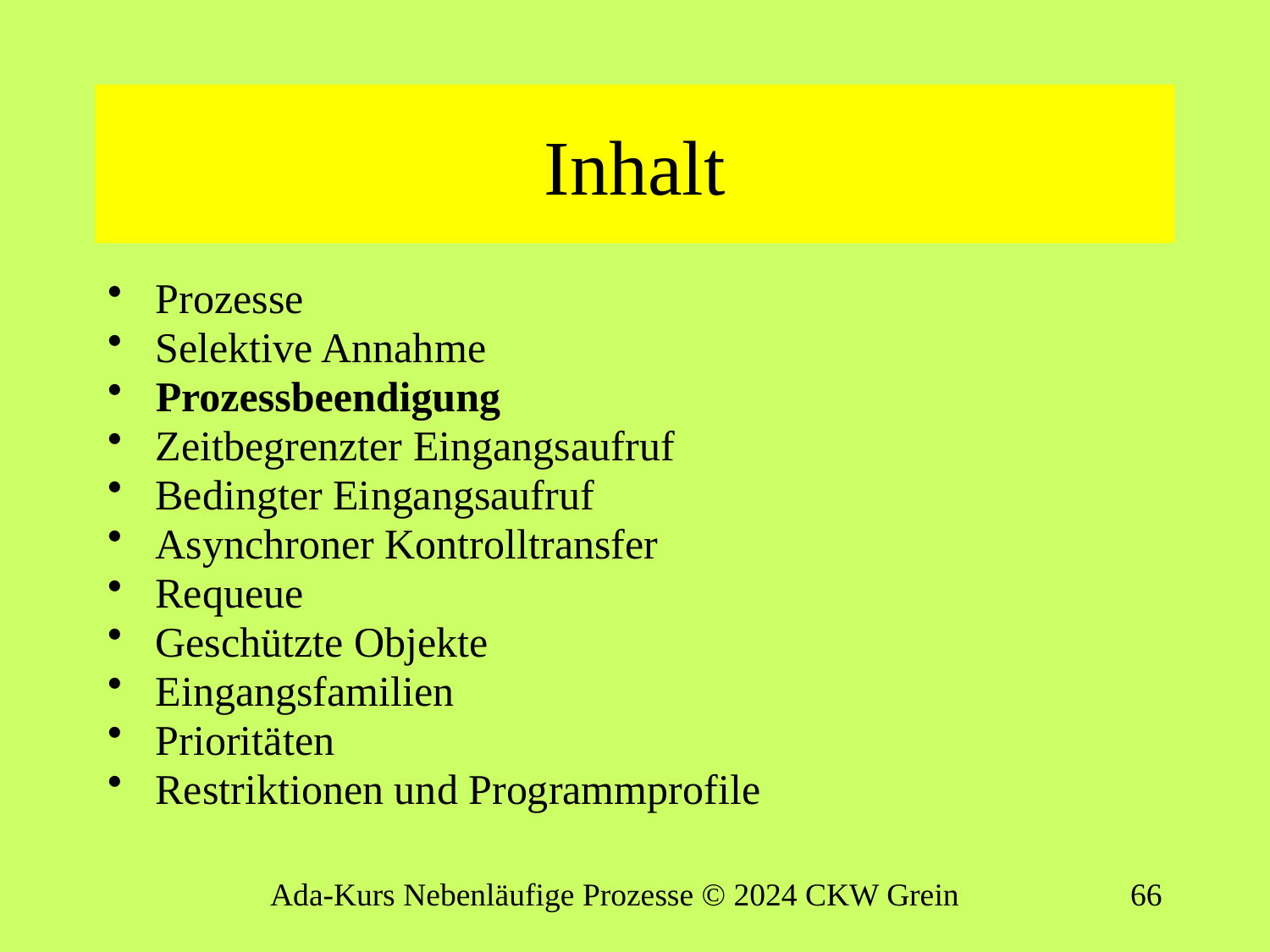

# Inhalt
Prozesse
Selektive Annahme
Prozessbeendigung
Zeitbegrenzter Eingangsaufruf
Bedingter Eingangsaufruf
Asynchroner Kontrolltransfer
Requeue
Geschützte Objekte
Eingangsfamilien
Prioritäten
Restriktionen und Programmprofile
Ada-Kurs Nebenläufige Prozesse © 2024 CKW Grein
66